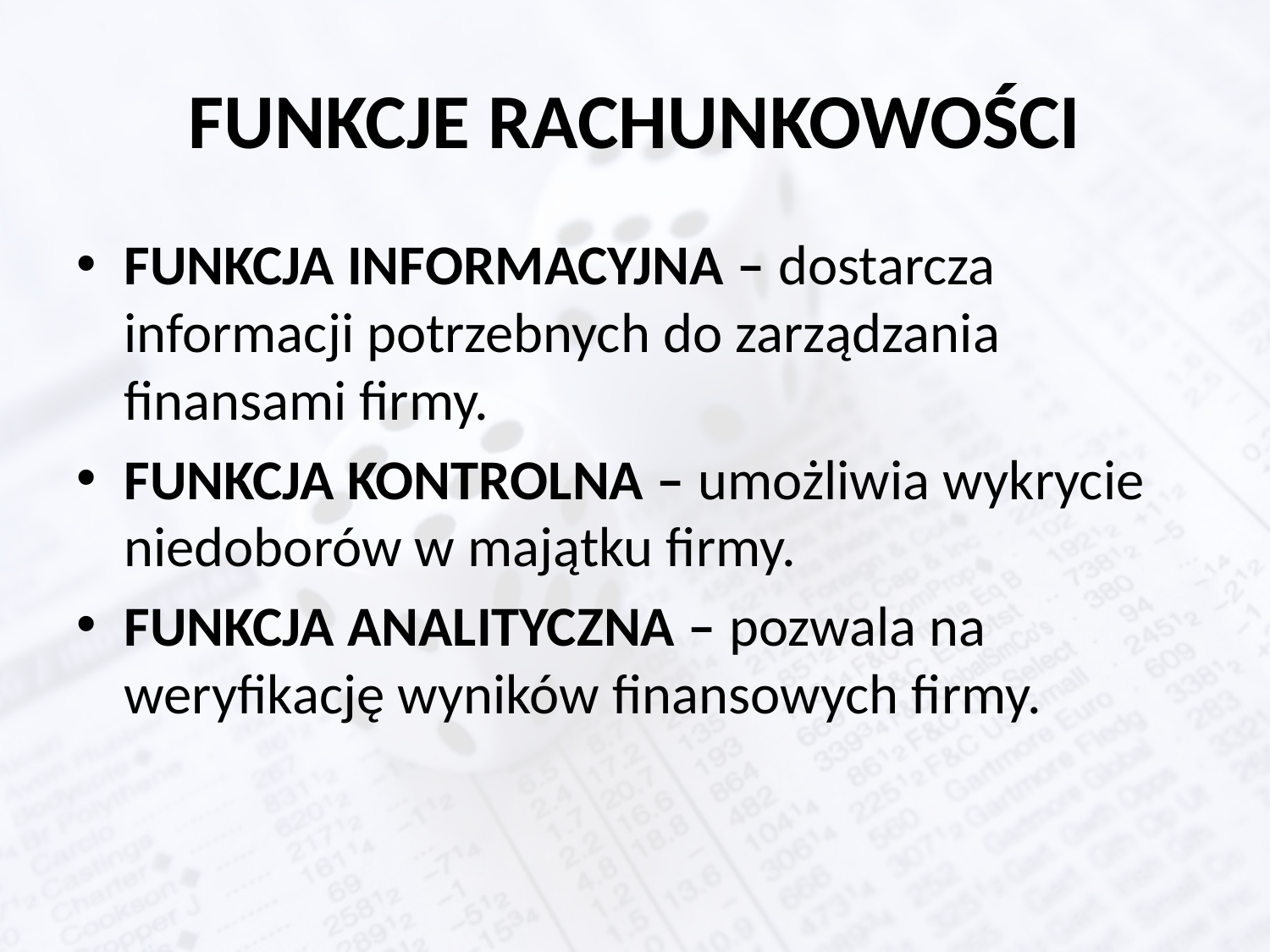

# FUNKCJE RACHUNKOWOŚCI
FUNKCJA INFORMACYJNA – dostarcza informacji potrzebnych do zarządzania finansami firmy.
FUNKCJA KONTROLNA – umożliwia wykrycie niedoborów w majątku firmy.
FUNKCJA ANALITYCZNA – pozwala na weryfikację wyników finansowych firmy.